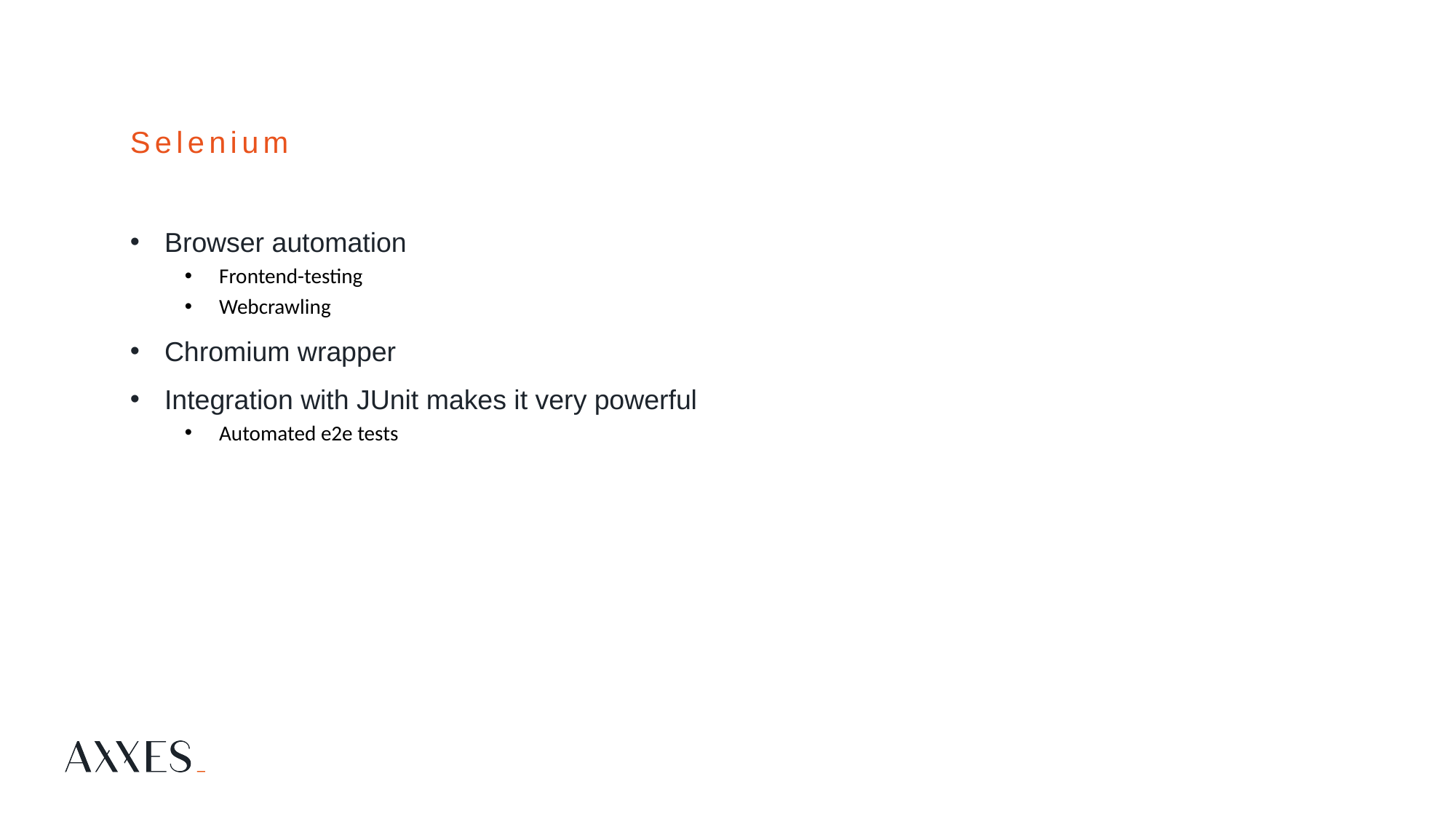

# Selenium
Browser automation
Frontend-testing
Webcrawling
Chromium wrapper
Integration with JUnit makes it very powerful
Automated e2e tests